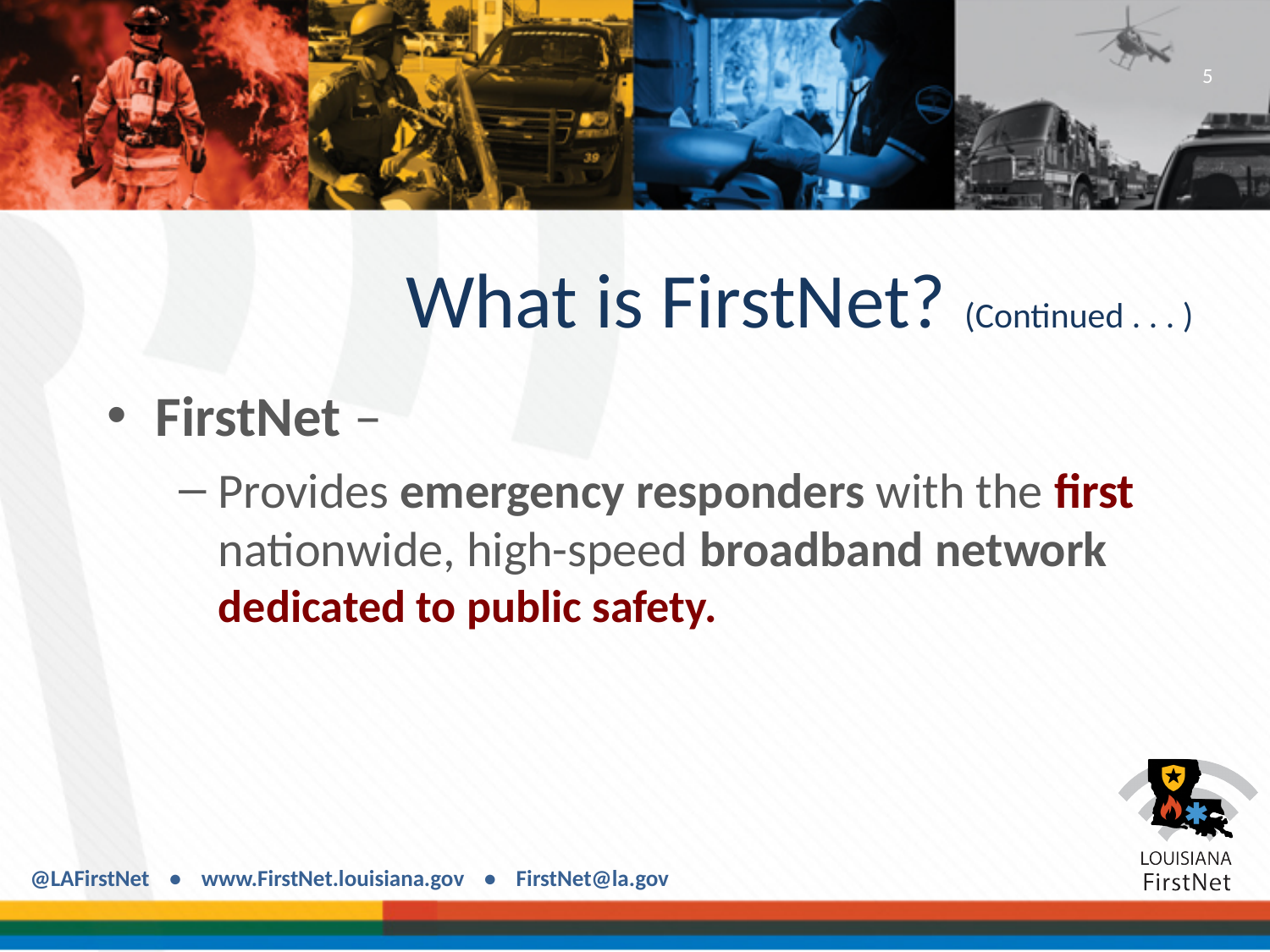

5
# What is FirstNet? (Continued . . . )
FirstNet –
Provides emergency responders with the first nationwide, high-speed broadband network dedicated to public safety.